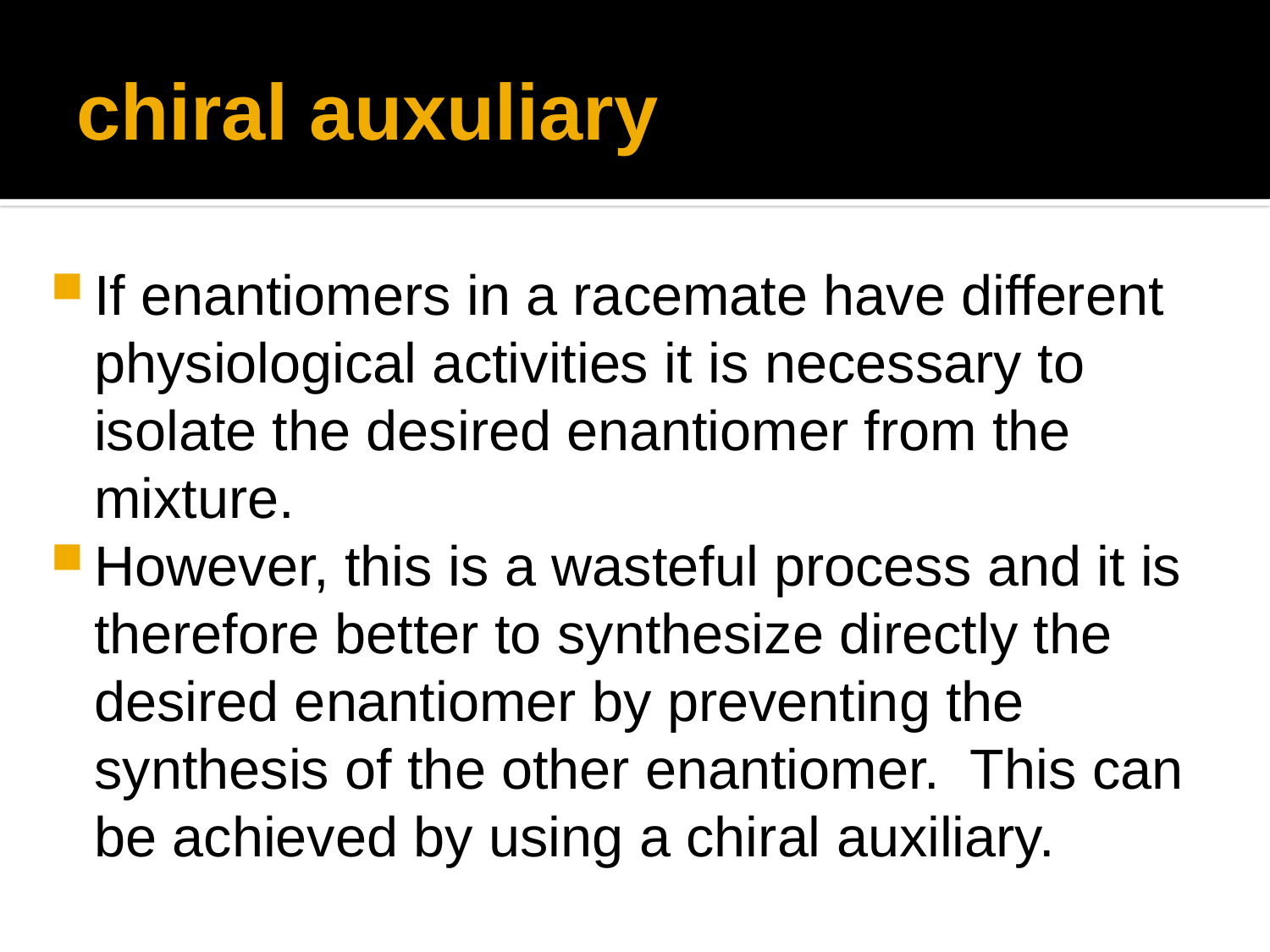

# chiral auxuliary
If enantiomers in a racemate have different physiological activities it is necessary to isolate the desired enantiomer from the mixture.
However, this is a wasteful process and it is therefore better to synthesize directly the desired enantiomer by preventing the synthesis of the other enantiomer.  This can be achieved by using a chiral auxiliary.